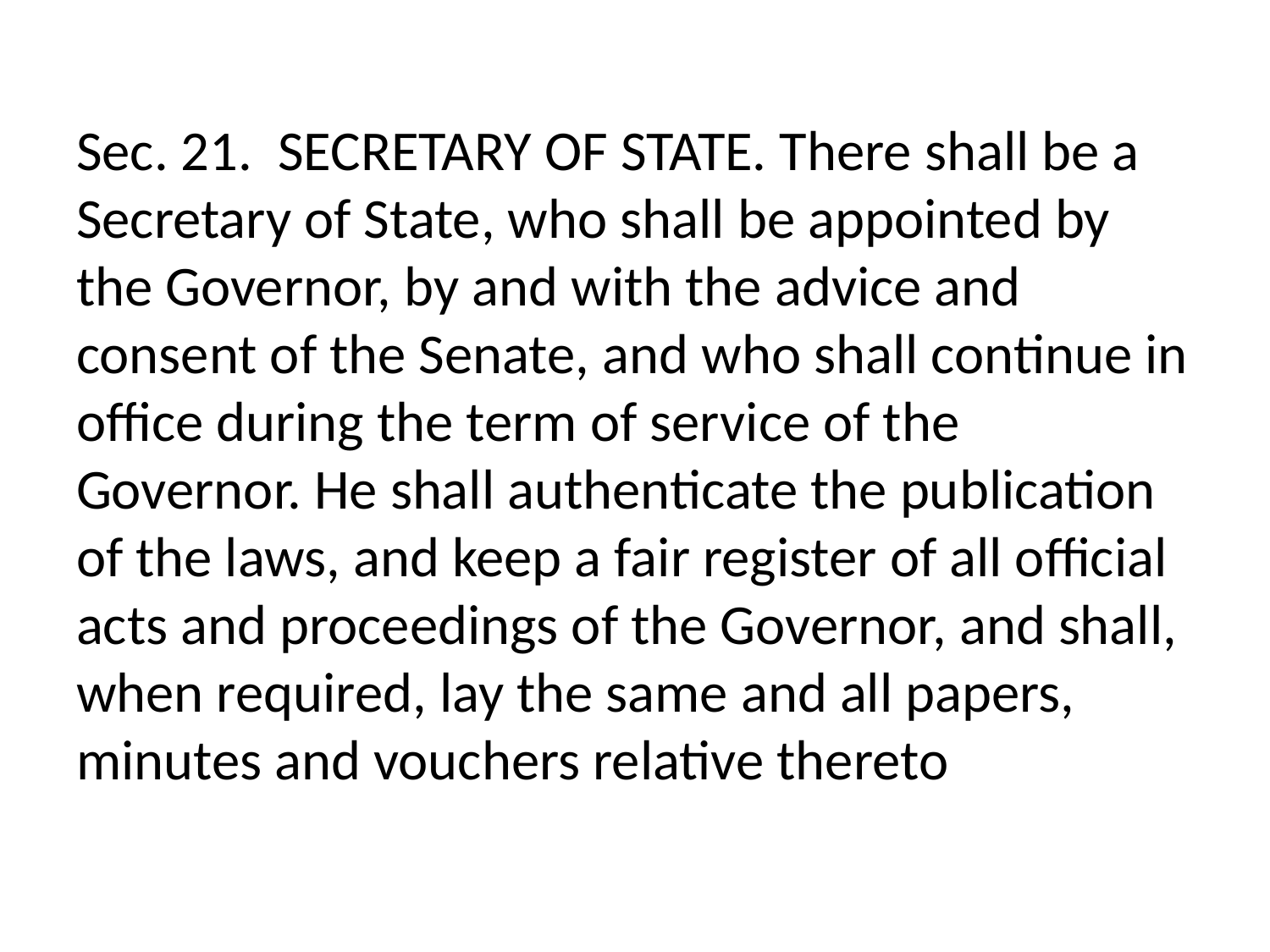

# Sec. 21.  SECRETARY OF STATE. There shall be a Secretary of State, who shall be appointed by the Governor, by and with the advice and consent of the Senate, and who shall continue in office during the term of service of the Governor. He shall authenticate the publication of the laws, and keep a fair register of all official acts and proceedings of the Governor, and shall, when required, lay the same and all papers, minutes and vouchers relative thereto